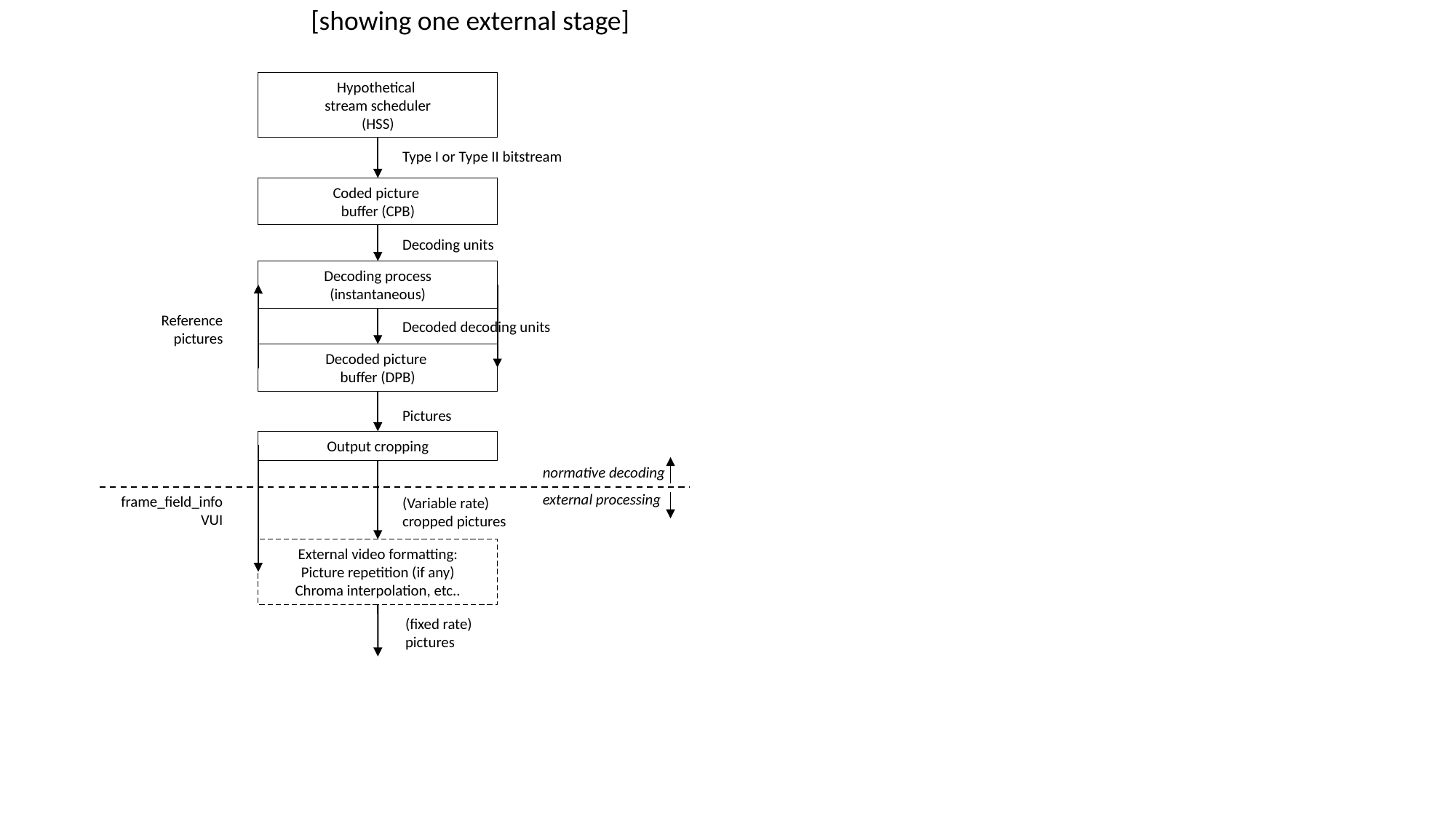

[showing one external stage]
Hypothetical
stream scheduler
(HSS)
Type I or Type II bitstream
Coded picture
buffer (CPB)
Decoding units
Decoding process
(instantaneous)
Reference
pictures
Decoded decoding units
Decoded picture
buffer (DPB)
Pictures
Output cropping
normative decoding
external processing
frame_field_info
VUI
(Variable rate) cropped pictures
External video formatting:
Picture repetition (if any)
Chroma interpolation, etc..
(fixed rate) pictures